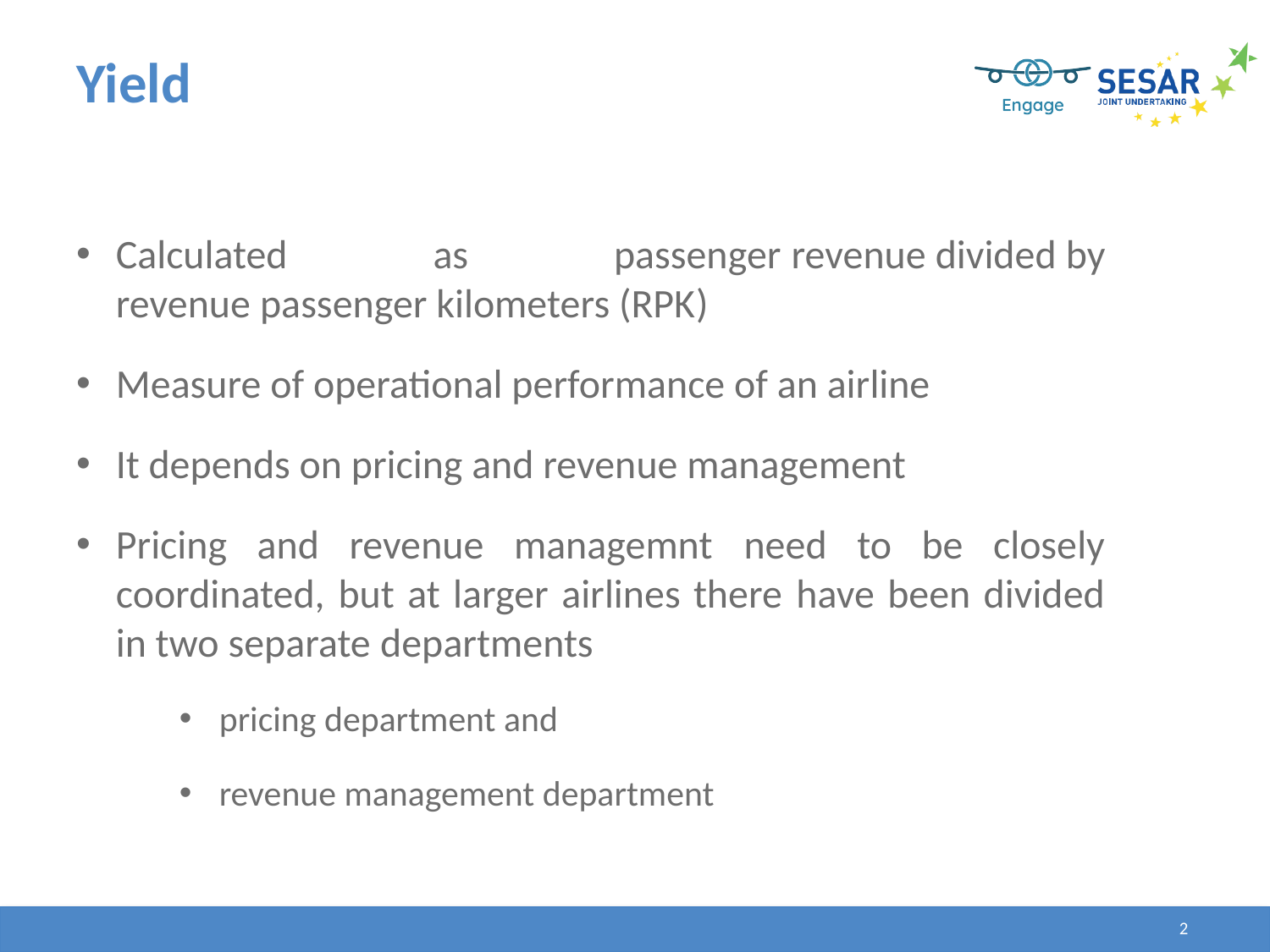

# Yield
Calculated as passenger revenue divided by revenue passenger kilometers (RPK)
Measure of operational performance of an airline
It depends on pricing and revenue management
Pricing and revenue managemnt need to be closely coordinated, but at larger airlines there have been divided in two separate departments
pricing department and
revenue management department

2